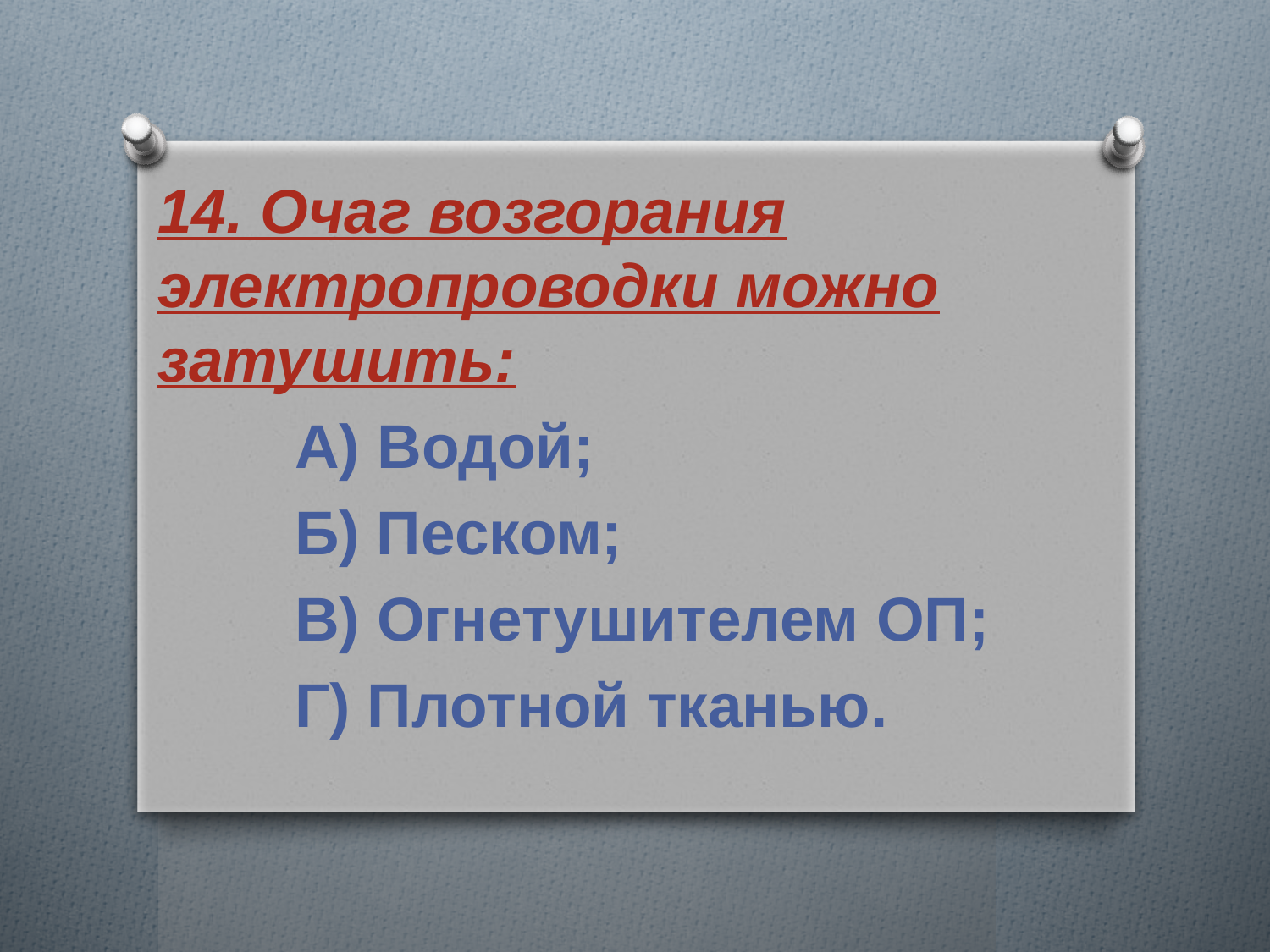

14. Очаг возгорания электропроводки можно затушить:
        А) Водой;
        Б) Песком;
        В) Огнетушителем ОП;
        Г) Плотной тканью.